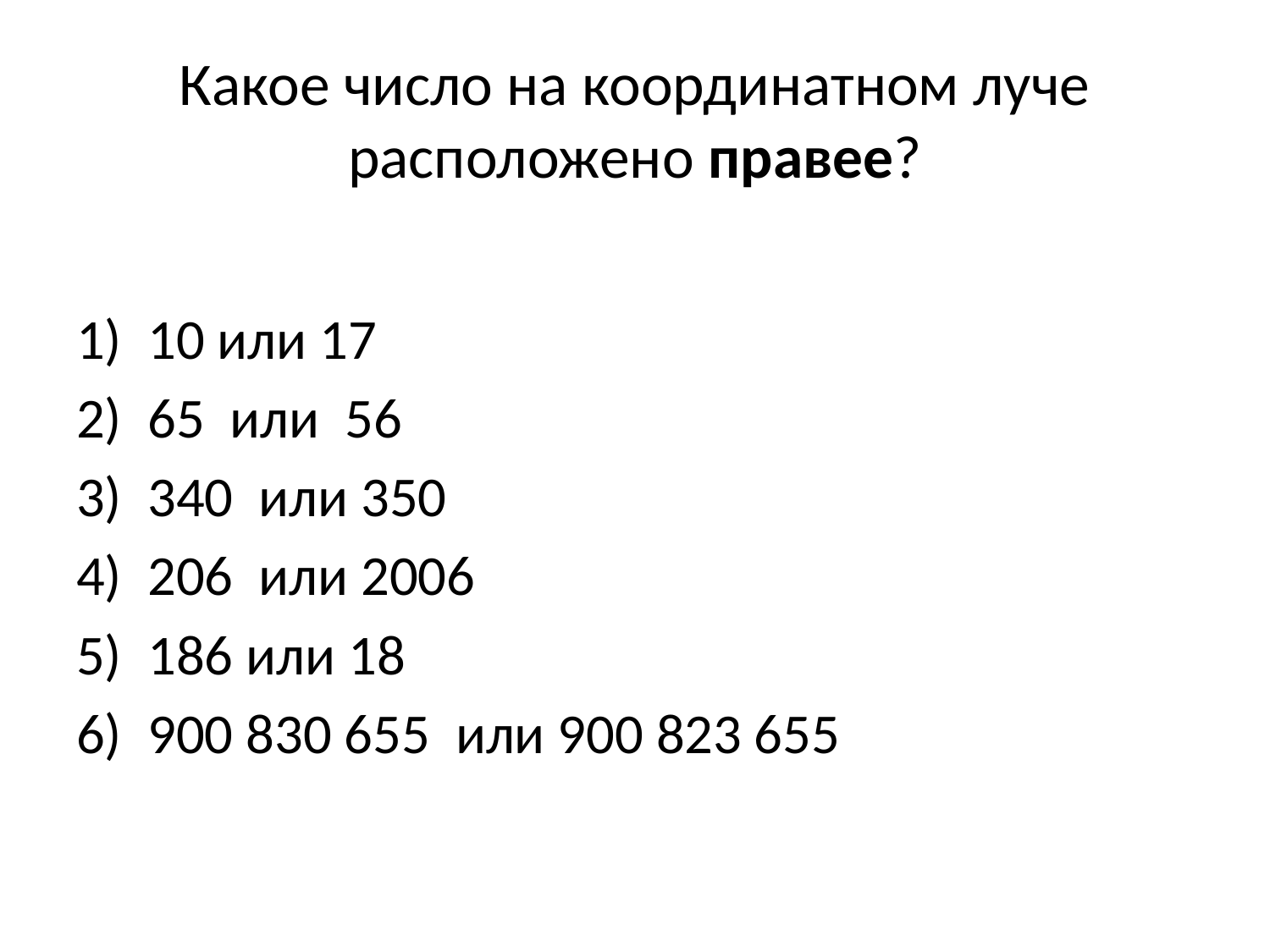

# Какое число на координатном луче расположено правее?
10 или 17
65  или  56
340  или 350
206  или 2006
186 или 18
900 830 655  или 900 823 655